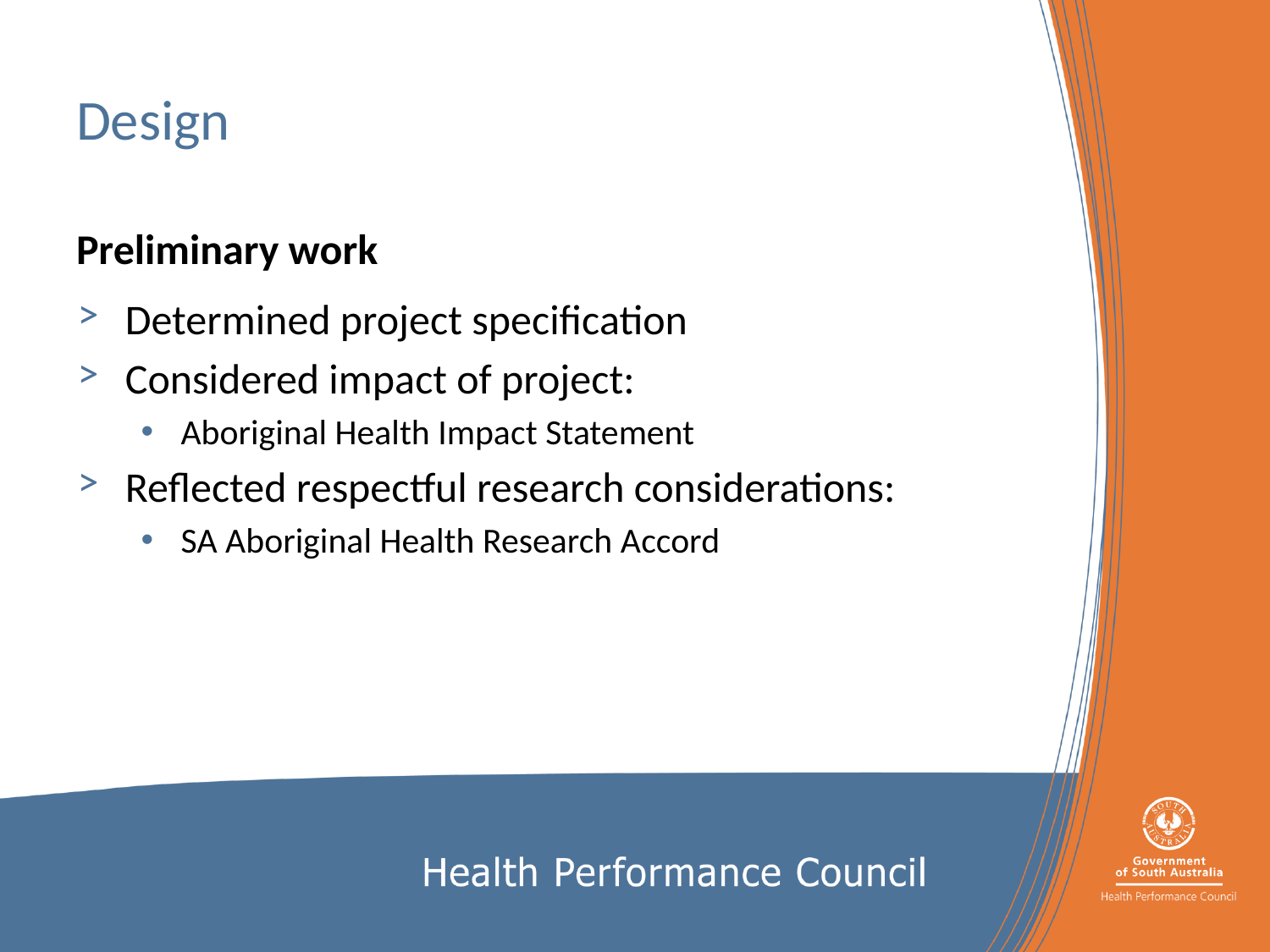

# Design
Preliminary work
Determined project specification
Considered impact of project:
Aboriginal Health Impact Statement
Reflected respectful research considerations:
SA Aboriginal Health Research Accord